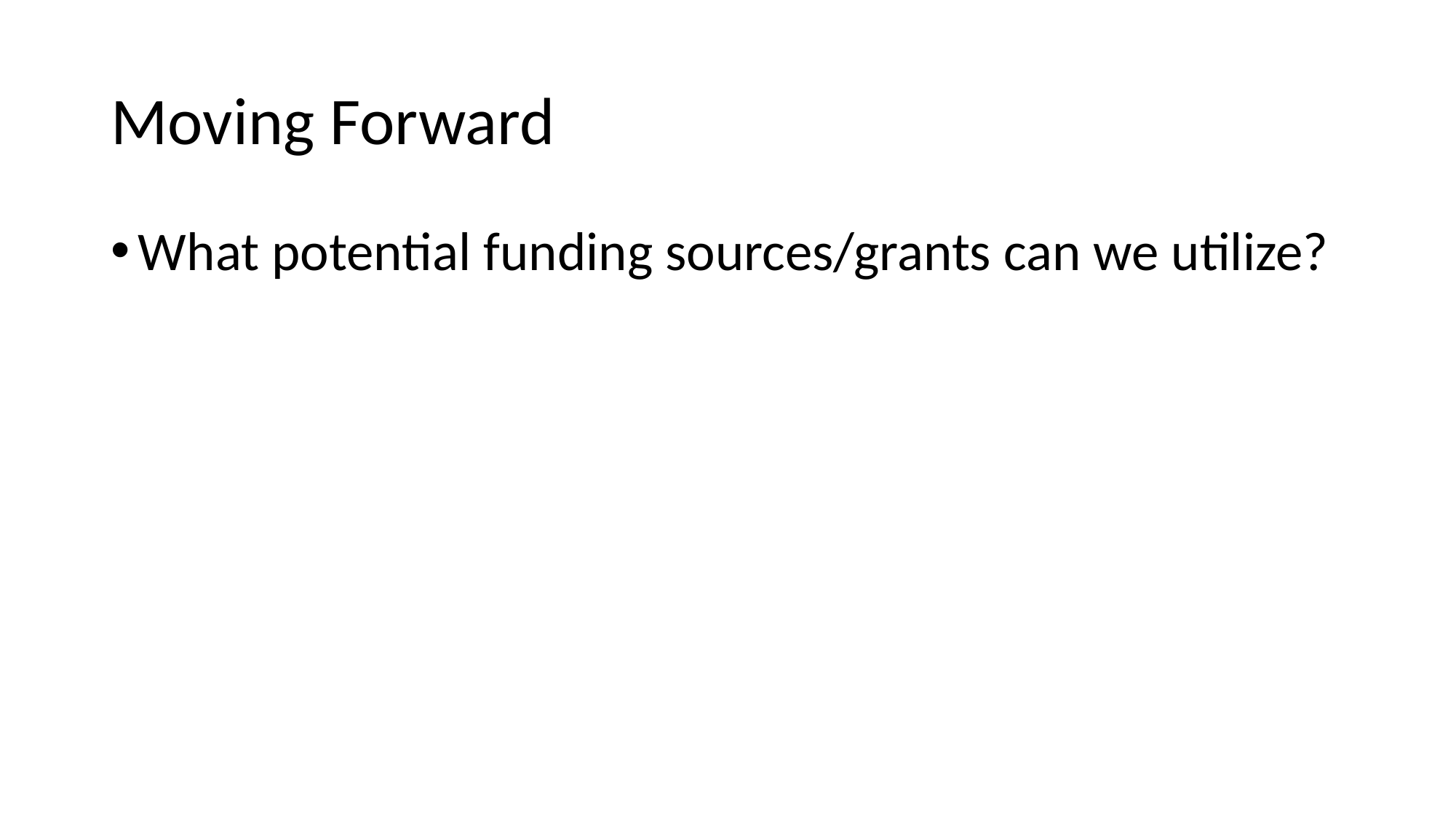

# Moving Forward
What potential funding sources/grants can we utilize?